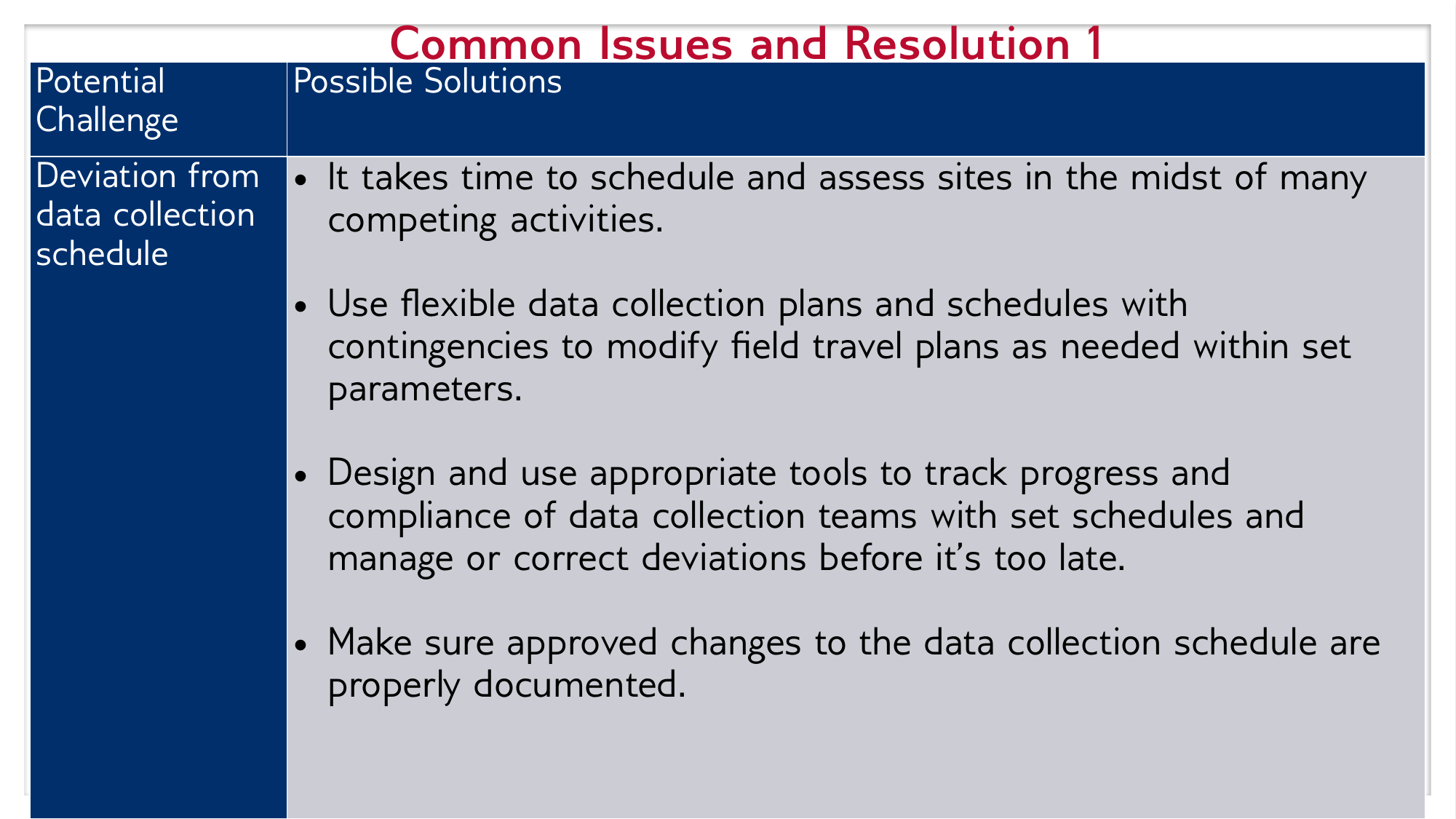

10/24/2019
FOOTER GOES HERE
9
# Common Issues and Resolution 1
| Potential Challenge | Possible Solutions |
| --- | --- |
| Deviation from data collection schedule | It takes time to schedule and assess sites in the midst of many competing activities. Use flexible data collection plans and schedules with contingencies to modify field travel plans as needed within set parameters. Design and use appropriate tools to track progress and compliance of data collection teams with set schedules and manage or correct deviations before it’s too late. Make sure approved changes to the data collection schedule are properly documented. |